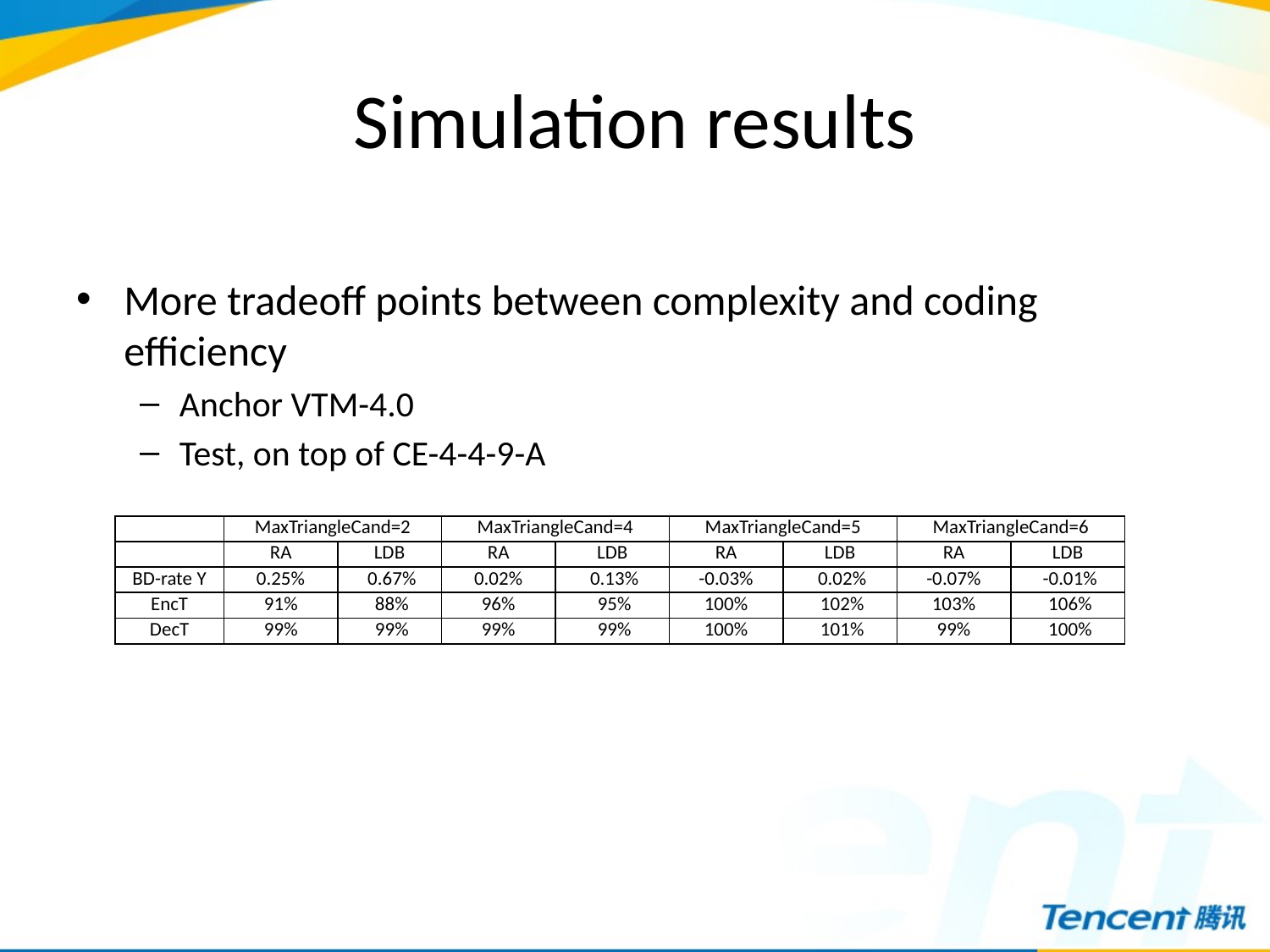

# Simulation results
More tradeoff points between complexity and coding efficiency
Anchor VTM-4.0
Test, on top of CE-4-4-9-A

|  | MaxTriangleCand=2 |  | MaxTriangleCand=4 |  | MaxTriangleCand=5 |  | MaxTriangleCand=6 |  |
| --- | --- | --- | --- | --- | --- | --- | --- | --- |
|  | RA | LDB | RA | LDB | RA | LDB | RA | LDB |
| BD-rate Y | 0.25% | 0.67% | 0.02% | 0.13% | -0.03% | 0.02% | -0.07% | -0.01% |
| EncT | 91% | 88% | 96% | 95% | 100% | 102% | 103% | 106% |
| DecT | 99% | 99% | 99% | 99% | 100% | 101% | 99% | 100% |